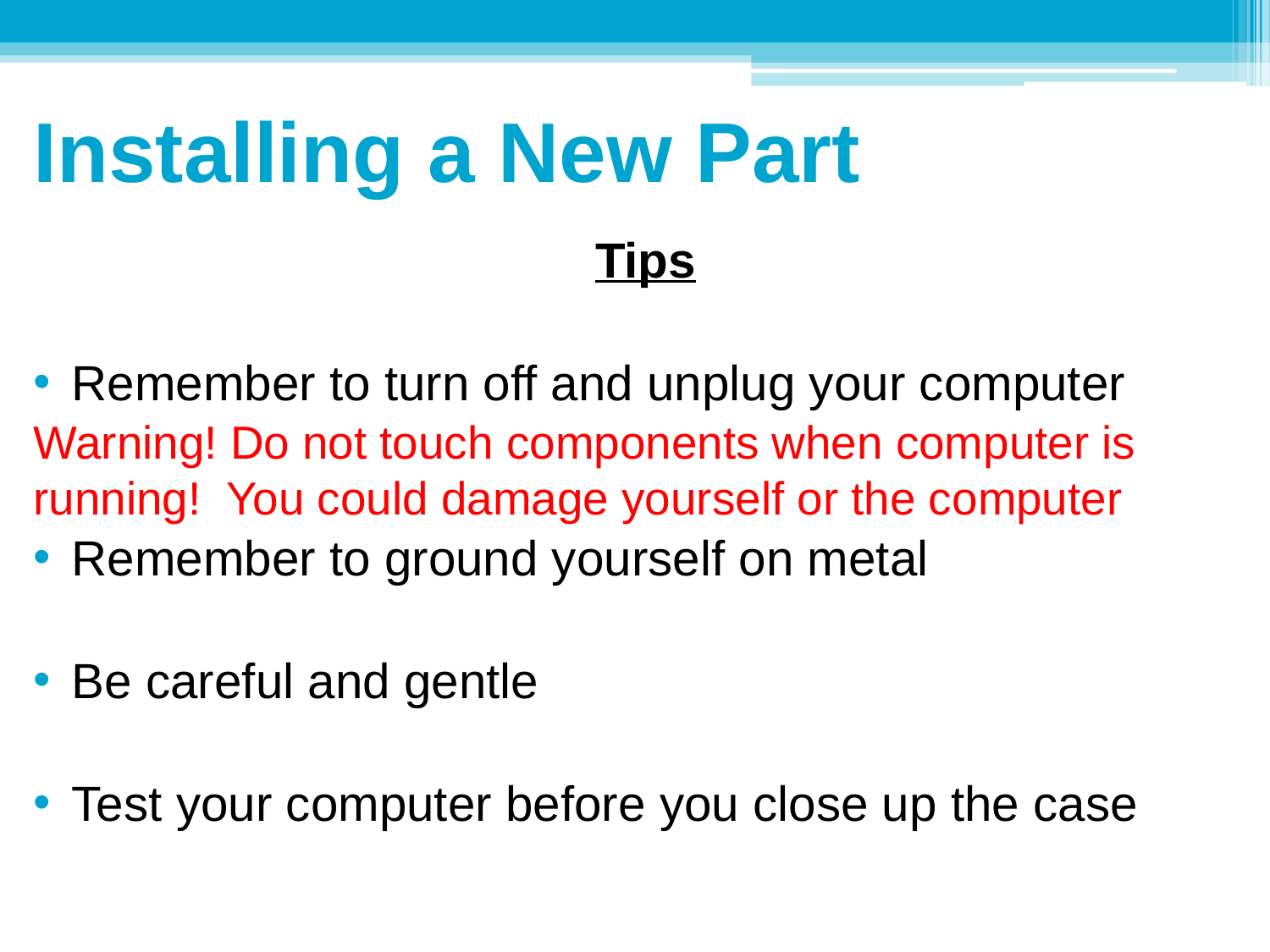

# Installing a New Part
Tips

Remember to turn off and unplug your computer
Warning! Do not touch components when computer is running!  You could damage yourself or the computer
Remember to ground yourself on metal

Be careful and gentle

Test your computer before you close up the case